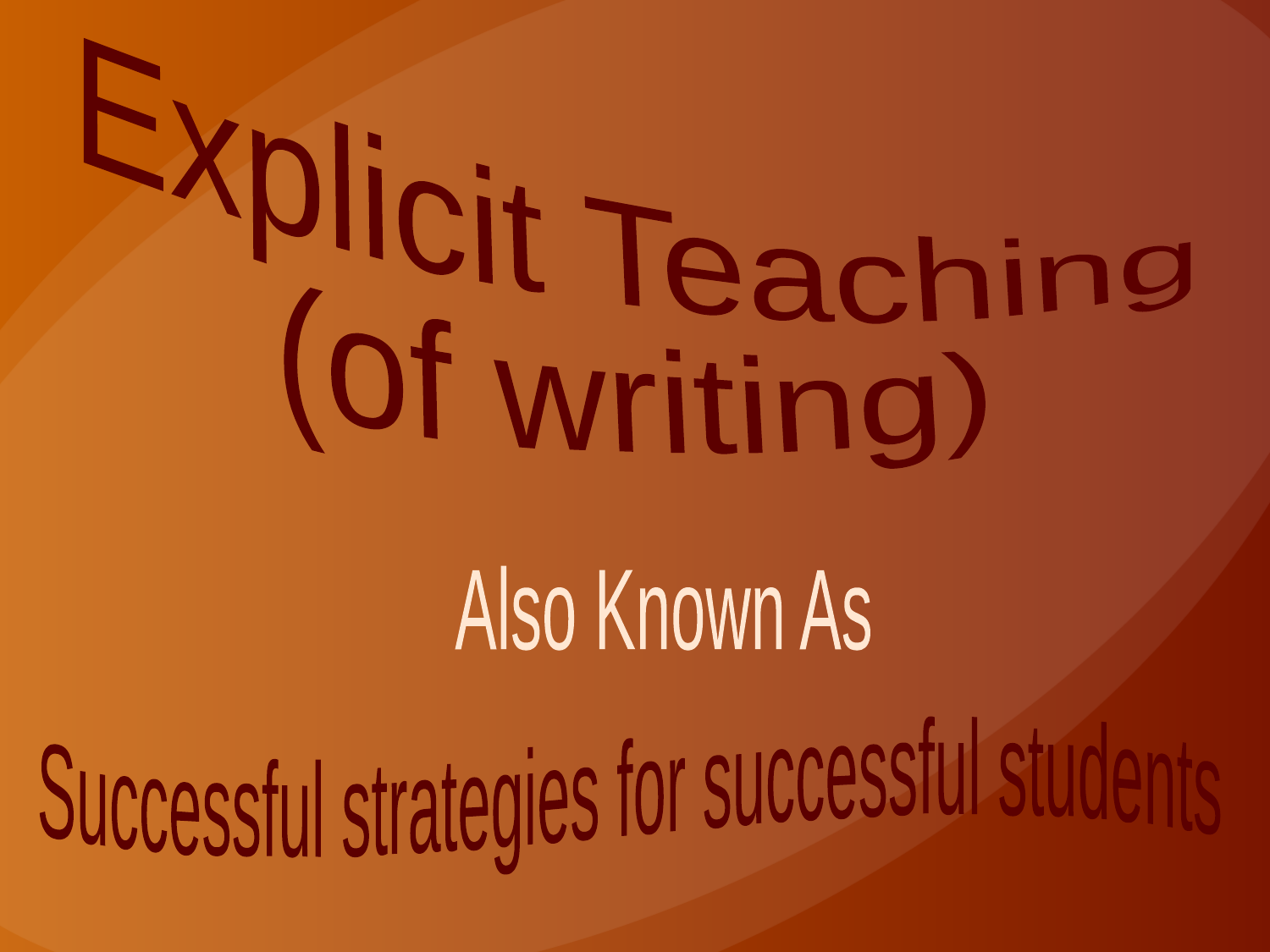

Explicit Teaching
(of writing)
Also Known As
Successful strategies for successful students